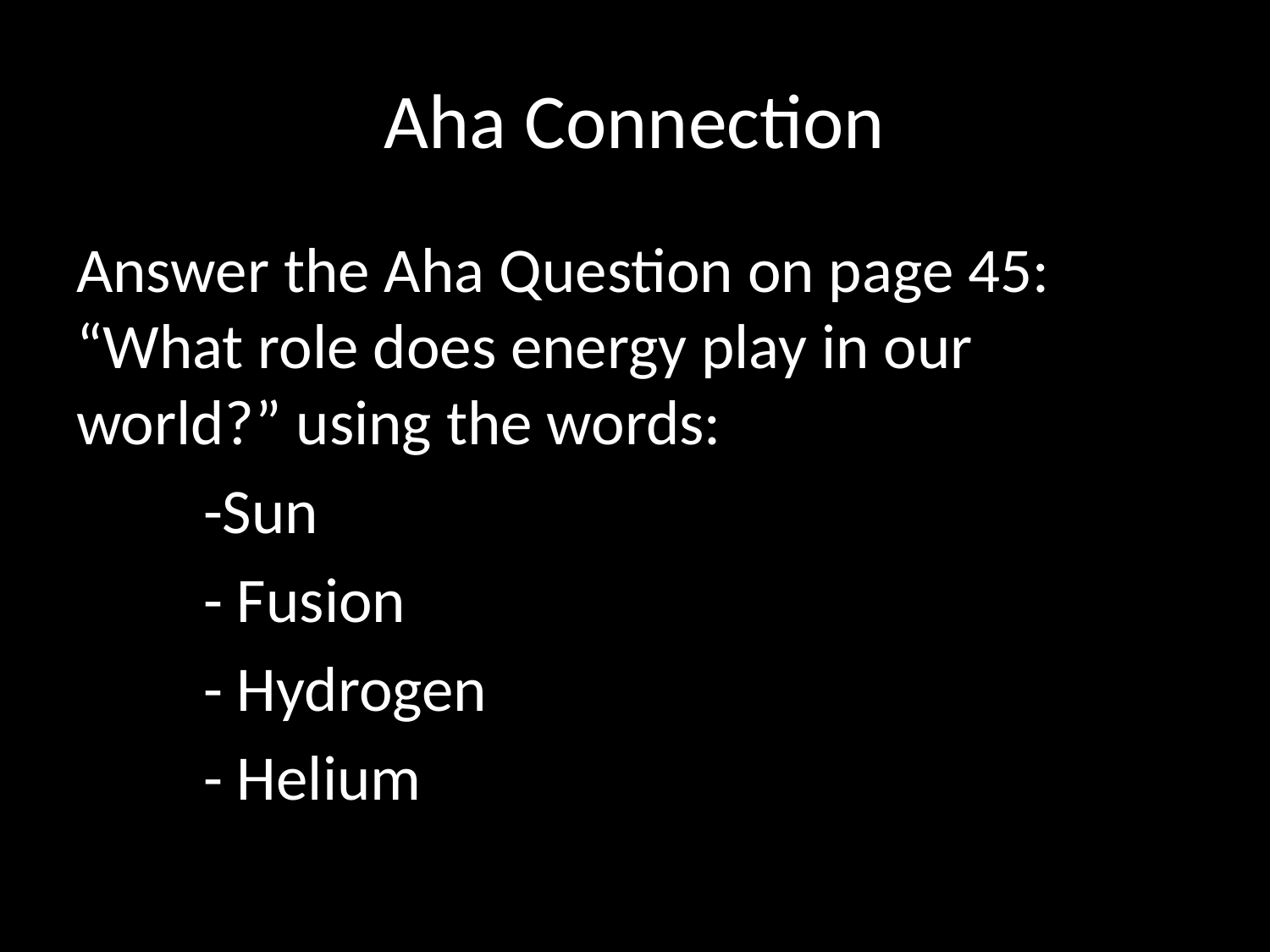

# Aha Connection
Answer the Aha Question on page 45: “What role does energy play in our world?” using the words:
	-Sun
	- Fusion
	- Hydrogen
	- Helium